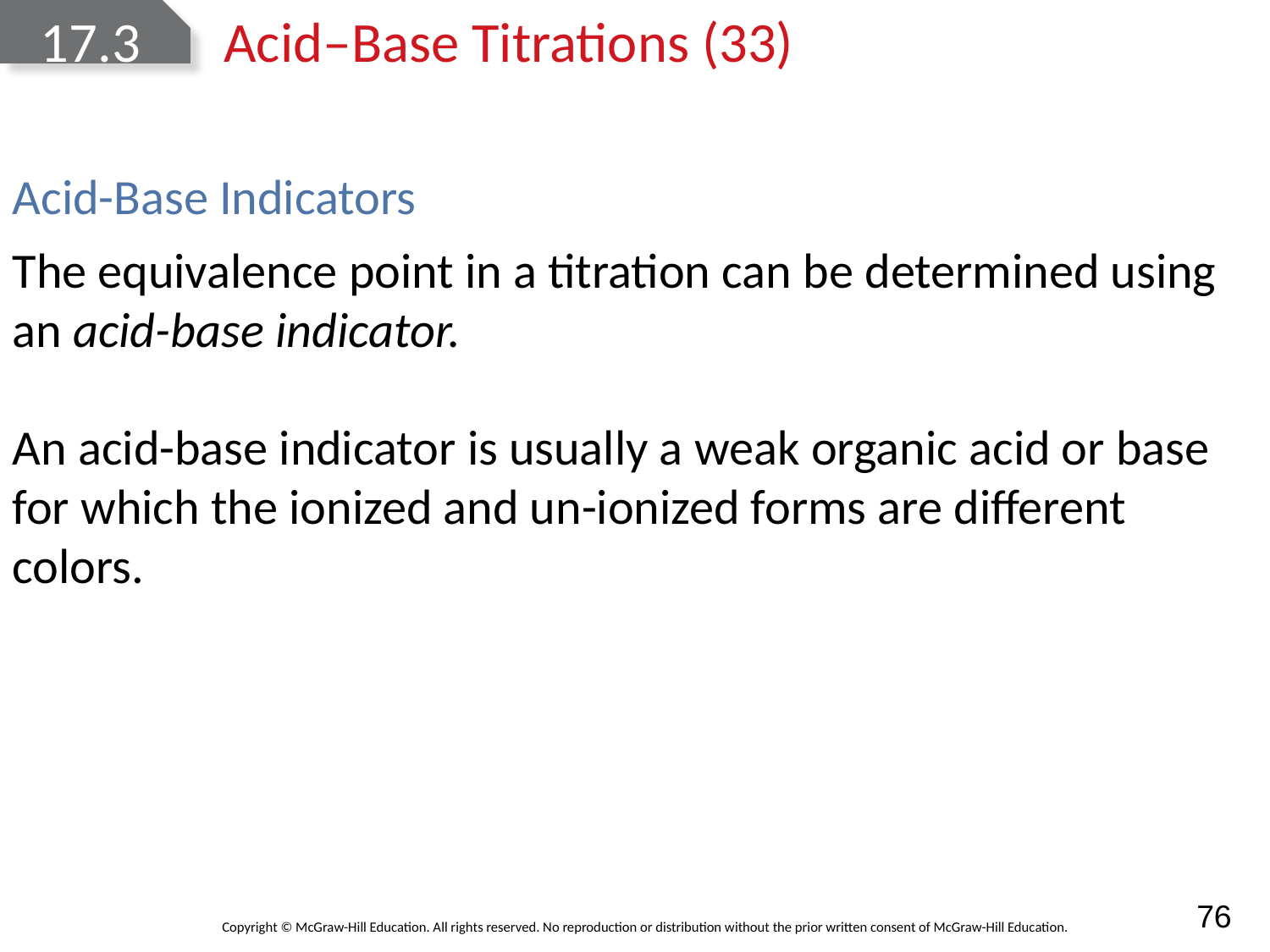

# 17.3	Acid‒Base Titrations (33)
Acid-Base Indicators
The equivalence point in a titration can be determined using an acid-base indicator.
An acid-base indicator is usually a weak organic acid or base for which the ionized and un-ionized forms are different colors.